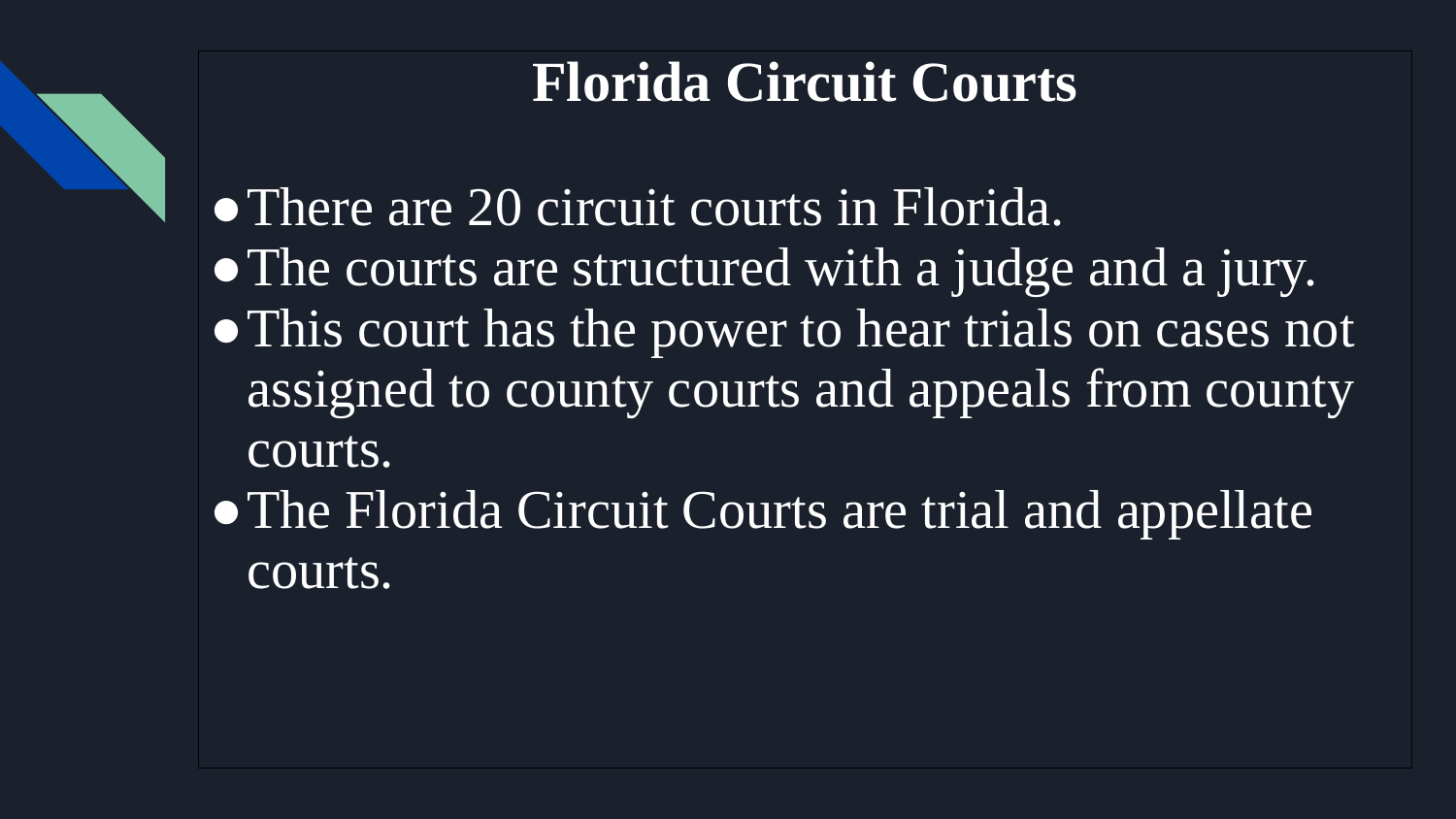

| Florida Circuit Courts There are 20 circuit courts in Florida. The courts are structured with a judge and a jury. This court has the power to hear trials on cases not assigned to county courts and appeals from county courts. The Florida Circuit Courts are trial and appellate courts. |
| --- |